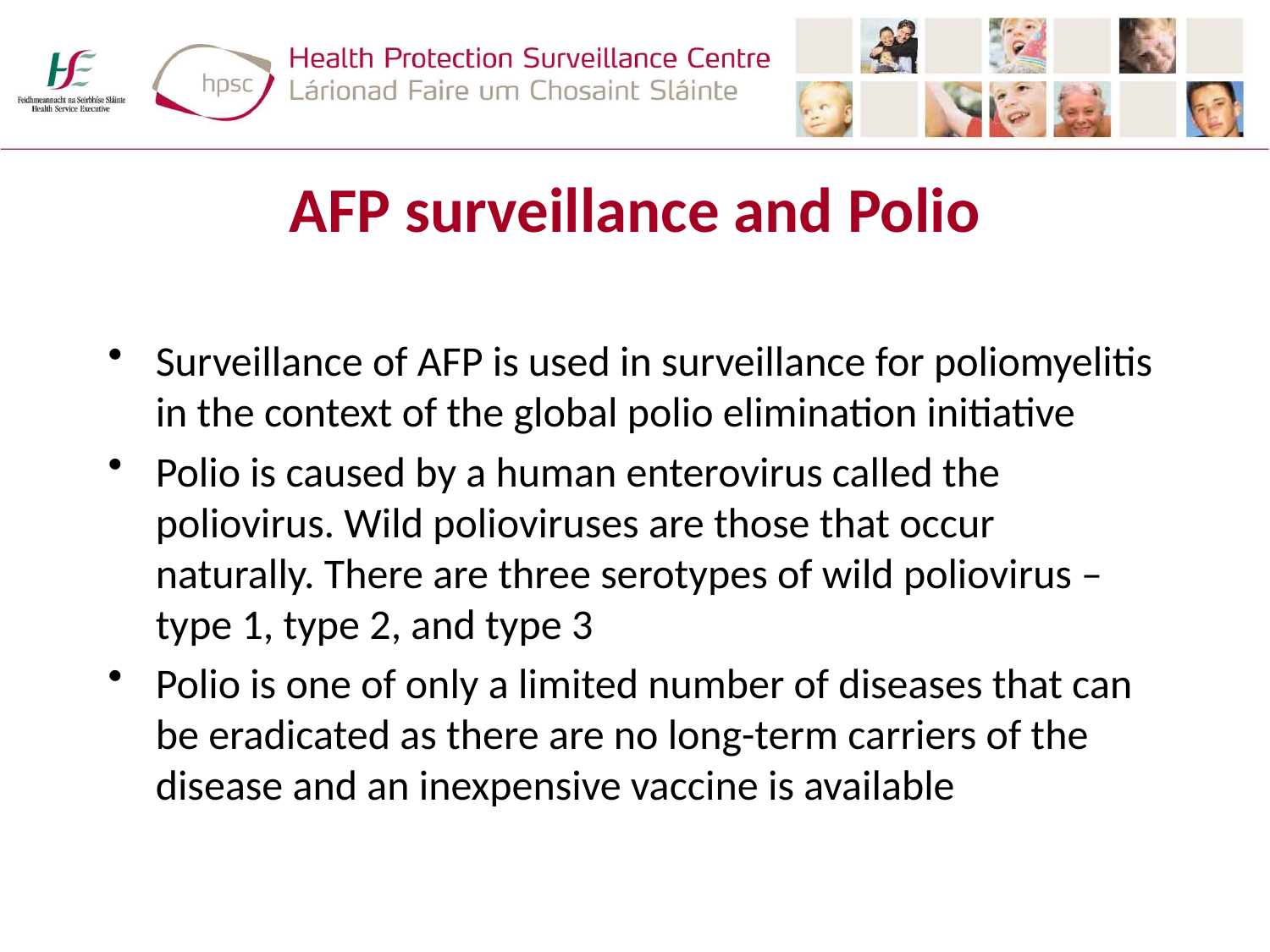

# AFP surveillance and Polio
Surveillance of AFP is used in surveillance for poliomyelitis in the context of the global polio elimination initiative
Polio is caused by a human enterovirus called the poliovirus. Wild polioviruses are those that occur naturally. There are three serotypes of wild poliovirus – type 1, type 2, and type 3
Polio is one of only a limited number of diseases that can be eradicated as there are no long-term carriers of the disease and an inexpensive vaccine is available